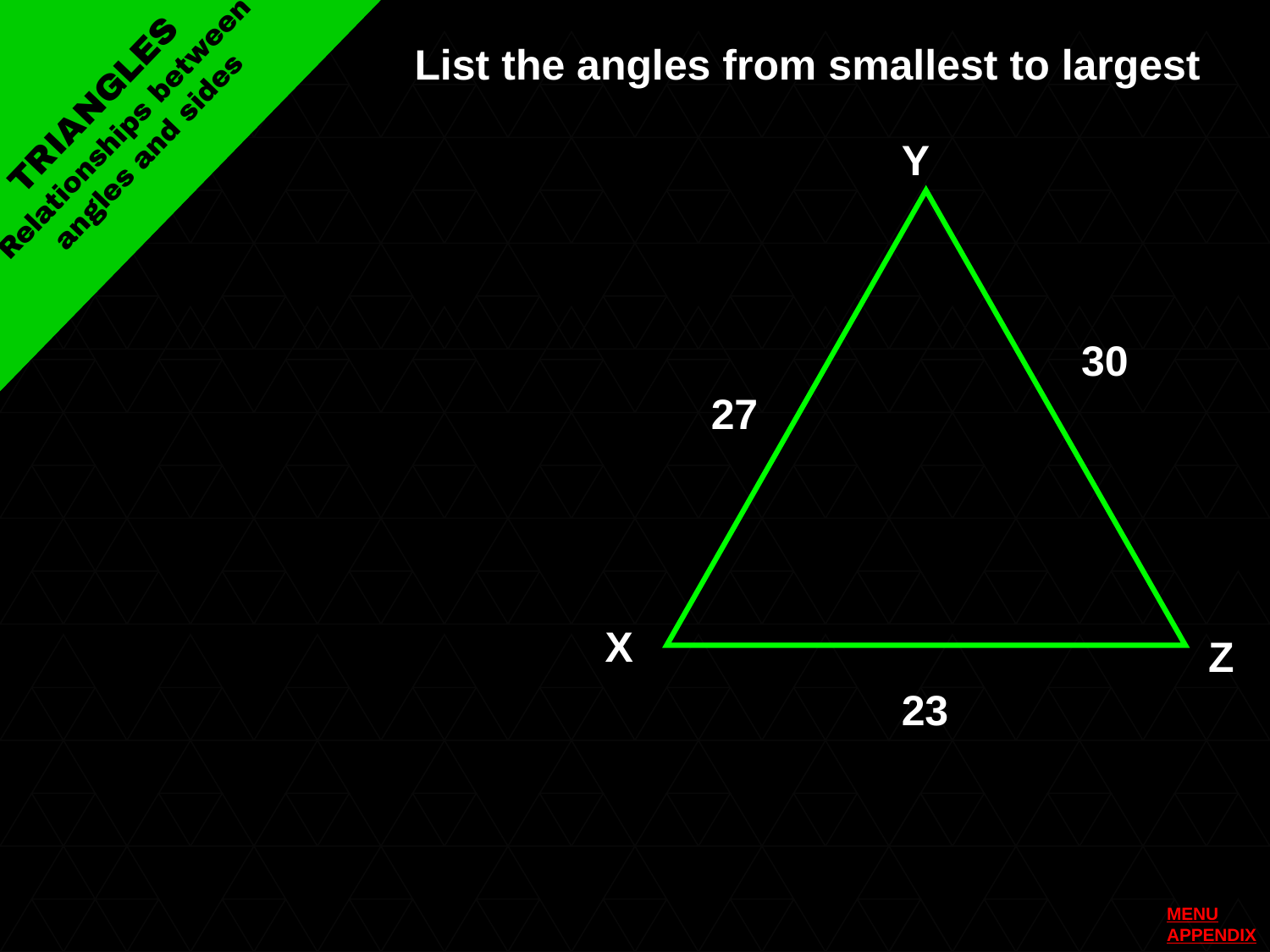

List the angles from smallest to largest
TRIANGLES
Relationships between angles and sides
Y

30
27
X
Z
23
MENU
APPENDIX